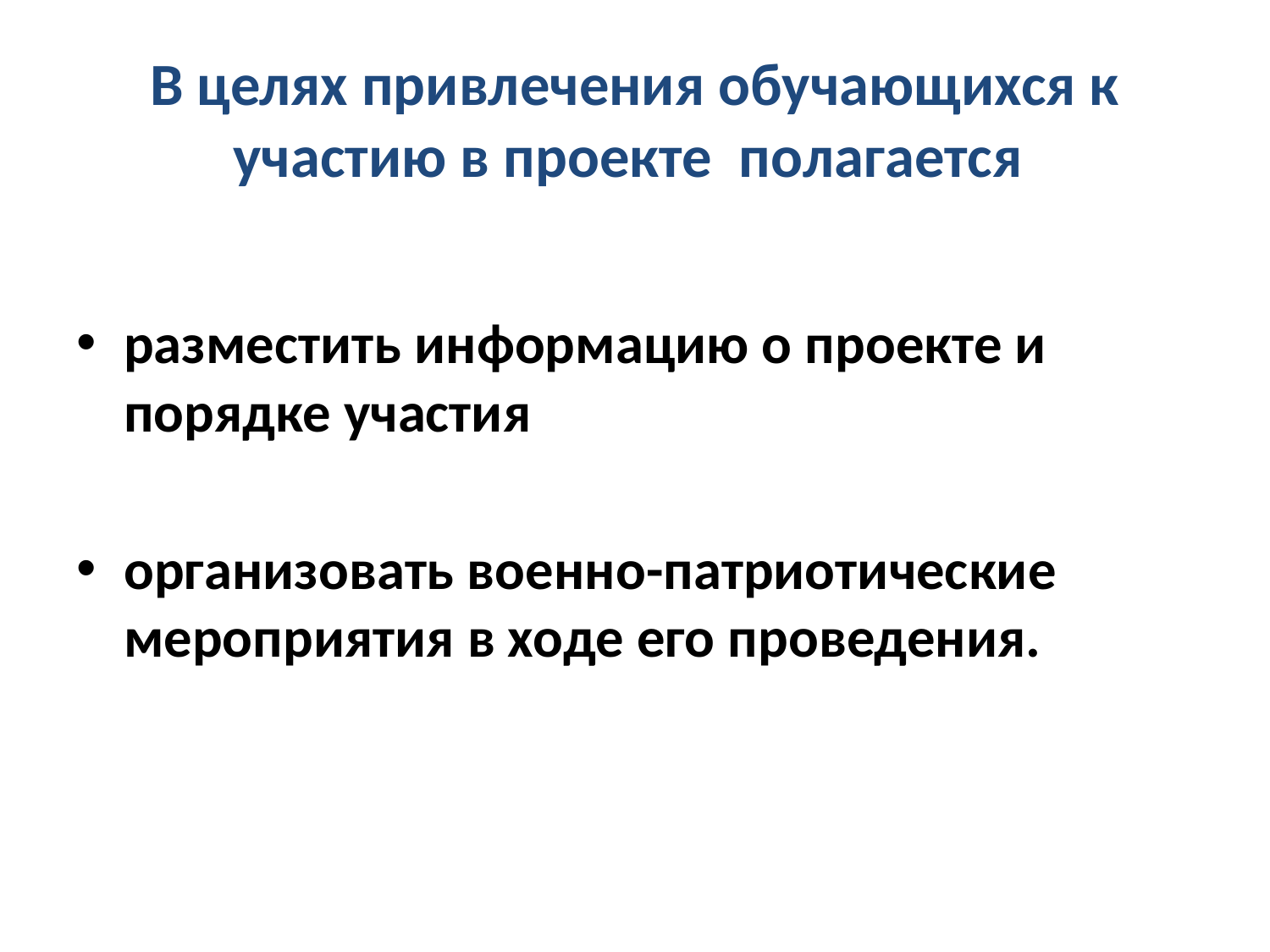

# В целях привлечения обучающихся к участию в проекте  полагается

разместить информацию о проекте и порядке участия

организовать военно-патриотические мероприятия в ходе его проведения.